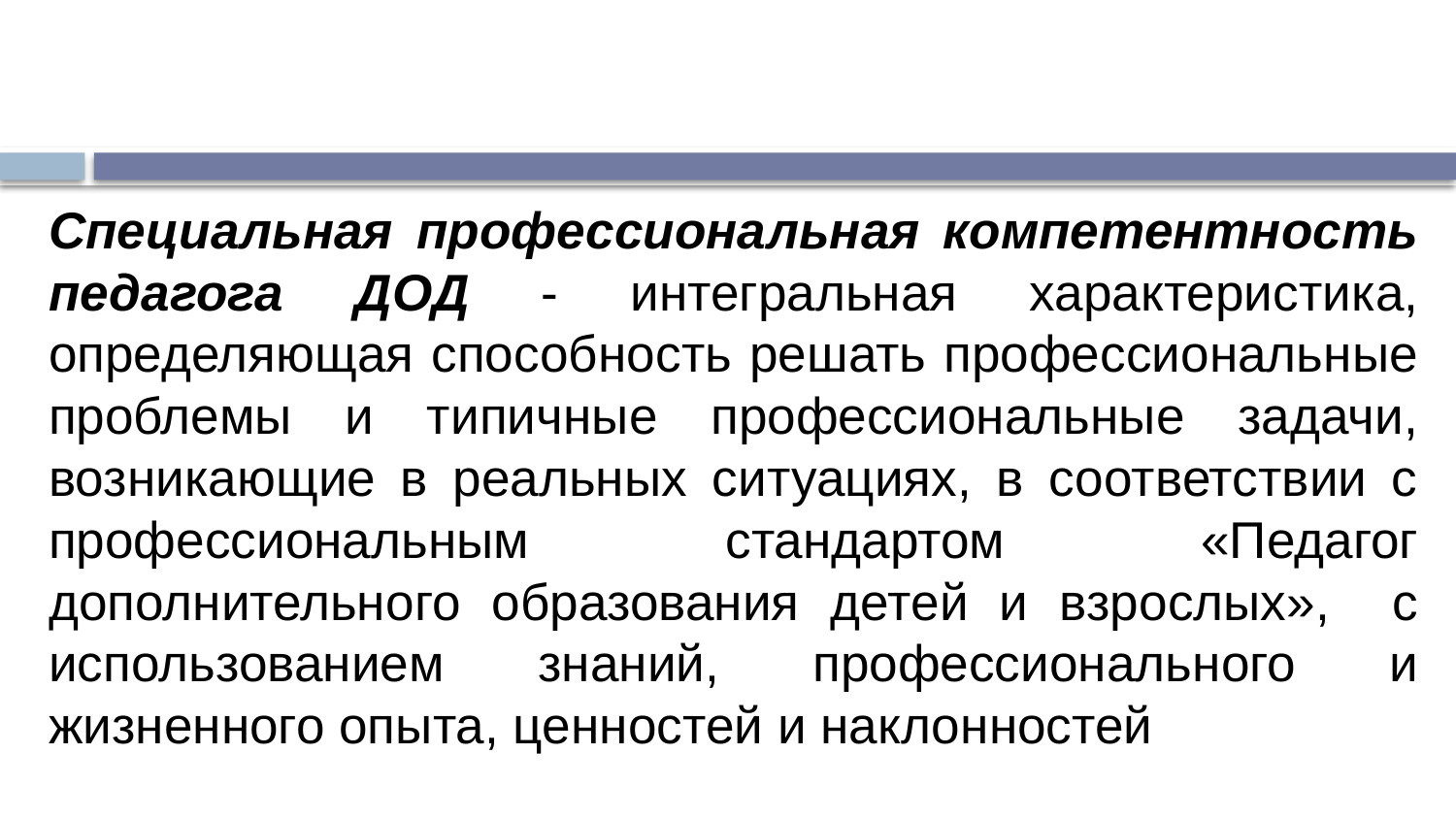

Специальная профессиональная компетентность педагога ДОД - интегральная характеристика, определяющая способность решать профессиональные проблемы и типичные профессиональные задачи, возникающие в реальных ситуациях, в соответствии с профессиональным стандартом «Педагог дополнительного образования детей и взрослых»,  с использованием знаний, профессионального и жизненного опыта, ценностей и наклонностей